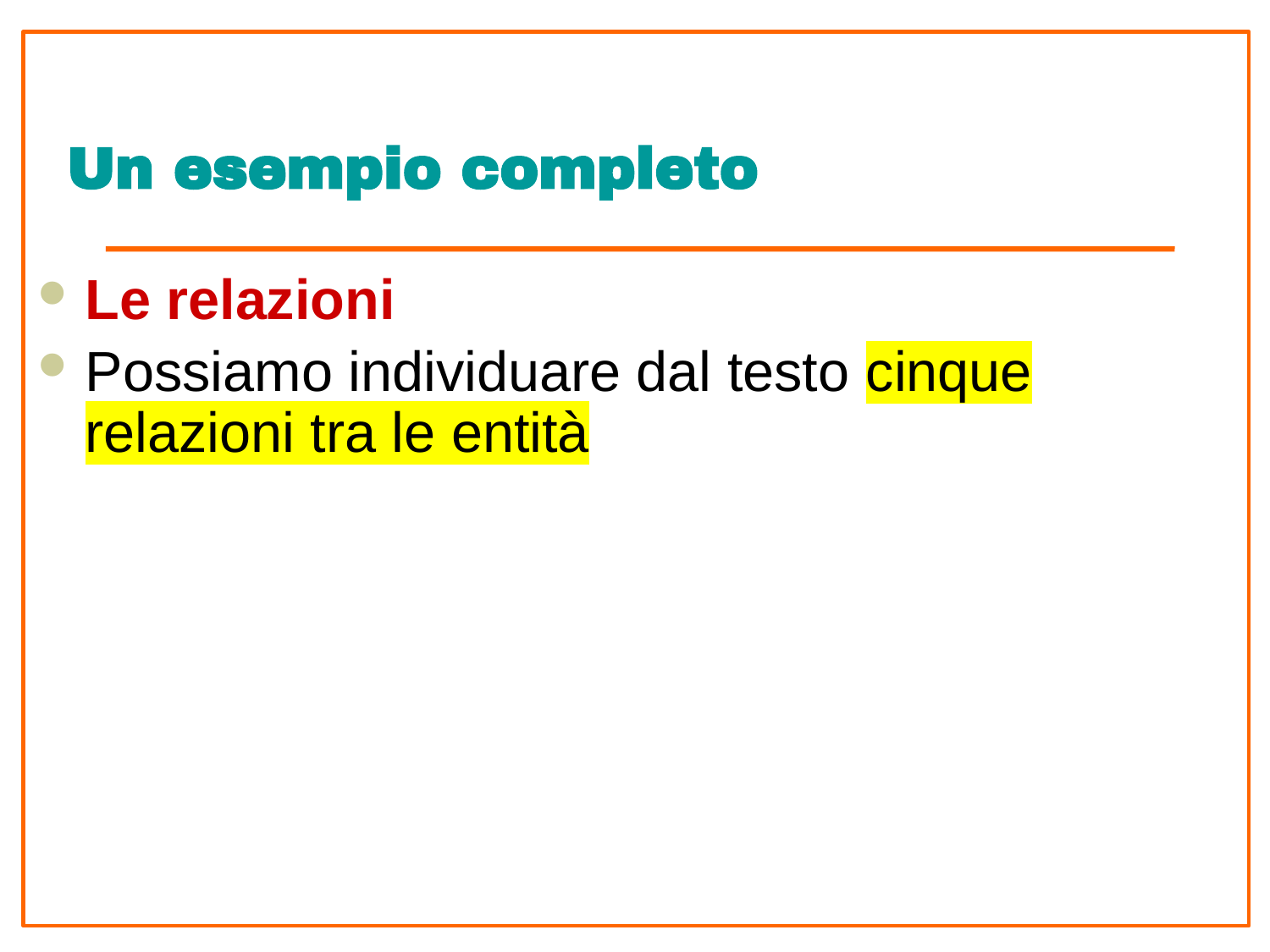

# Un esempio completo
Le relazioni
Possiamo individuare dal testo cinque relazioni tra le entità